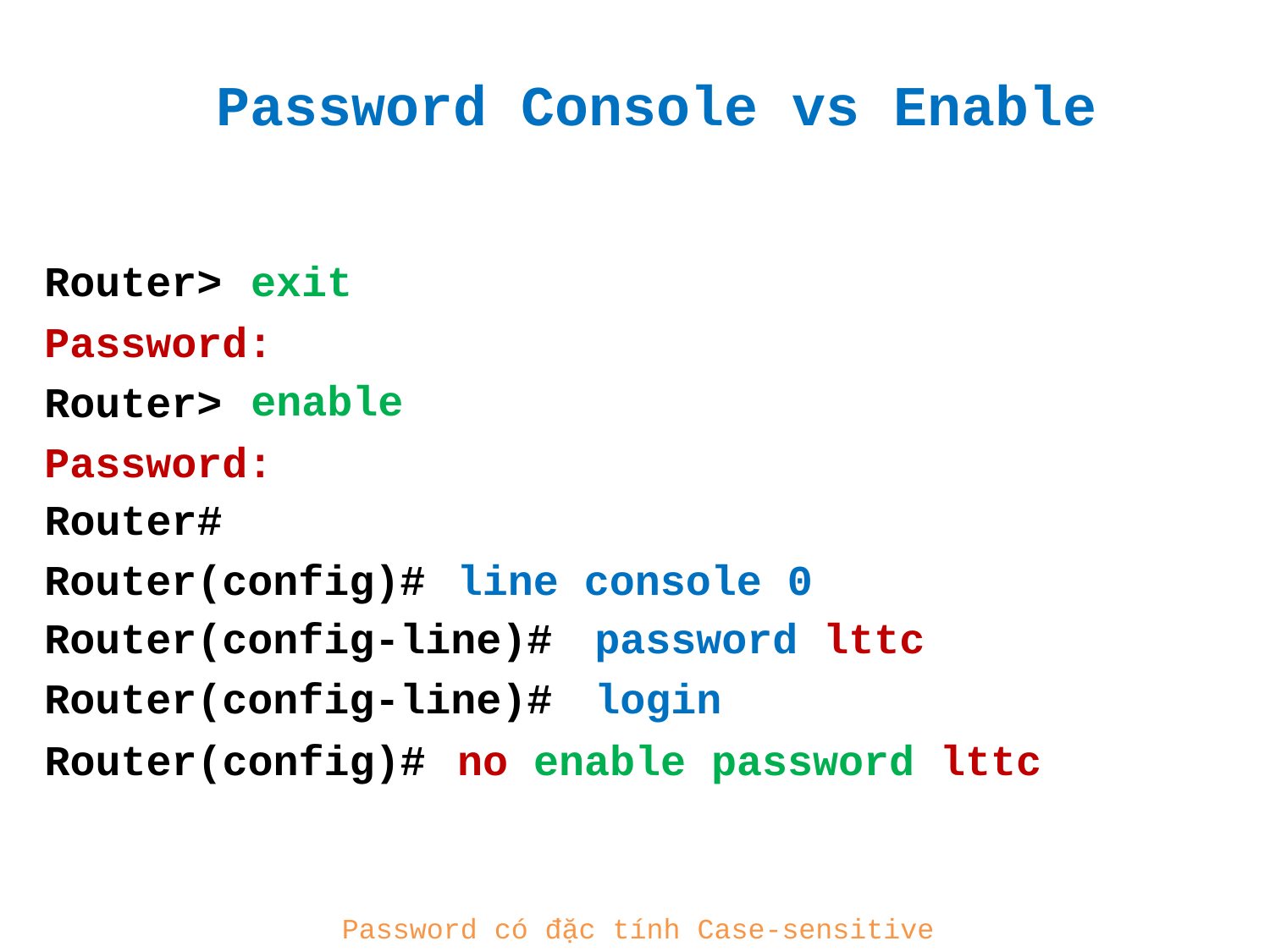

# Password Console vs Enable
Router>
exit
Password:
enable
Router>
Password:
Router#
Router(config)#
line console 0
Router(config-line)#
password lttc
Router(config-line)#
login
Router(config)#
enable password lttc
no
Password có đặc tính Case-sensitive